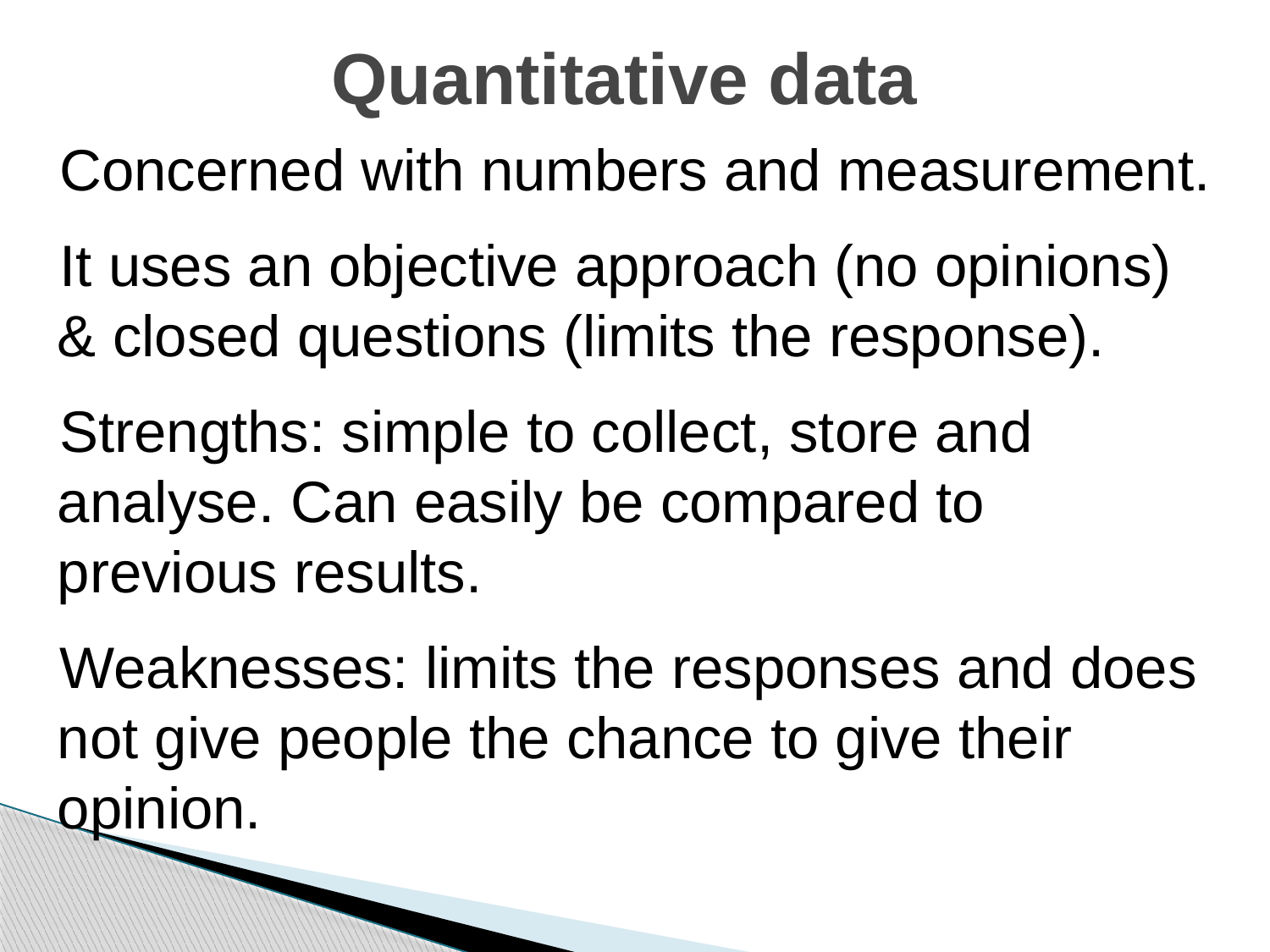

# Quantitative data
Concerned with numbers and measurement.
It uses an objective approach (no opinions) & closed questions (limits the response).
Strengths: simple to collect, store and analyse. Can easily be compared to previous results.
Weaknesses: limits the responses and does not give people the chance to give their opinion.